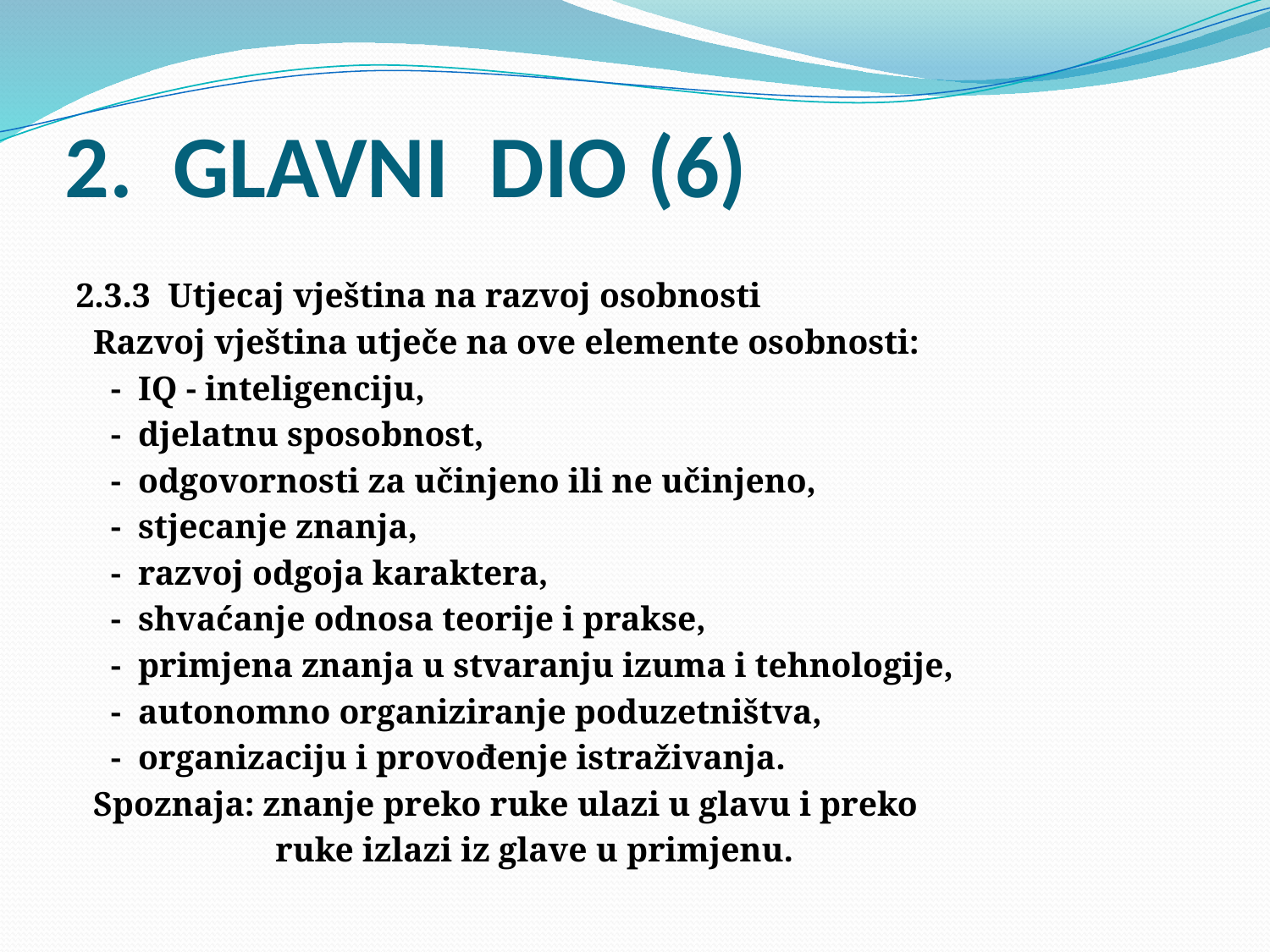

# 2.  GLAVNI  DIO (6)
2.3.3  Utjecaj vještina na razvoj osobnosti
  Razvoj vještina utječe na ove elemente osobnosti:
    -  IQ - inteligenciju,
    -  djelatnu sposobnost,
    -  odgovornosti za učinjeno ili ne učinjeno,
    -  stjecanje znanja,
    -  razvoj odgoja karaktera,
    -  shvaćanje odnosa teorije i prakse,
    -  primjena znanja u stvaranju izuma i tehnologije,
    -  autonomno organiziranje poduzetništva,
    -  organizaciju i provođenje istraživanja.
  Spoznaja: znanje preko ruke ulazi u glavu i preko
                       ruke izlazi iz glave u primjenu.